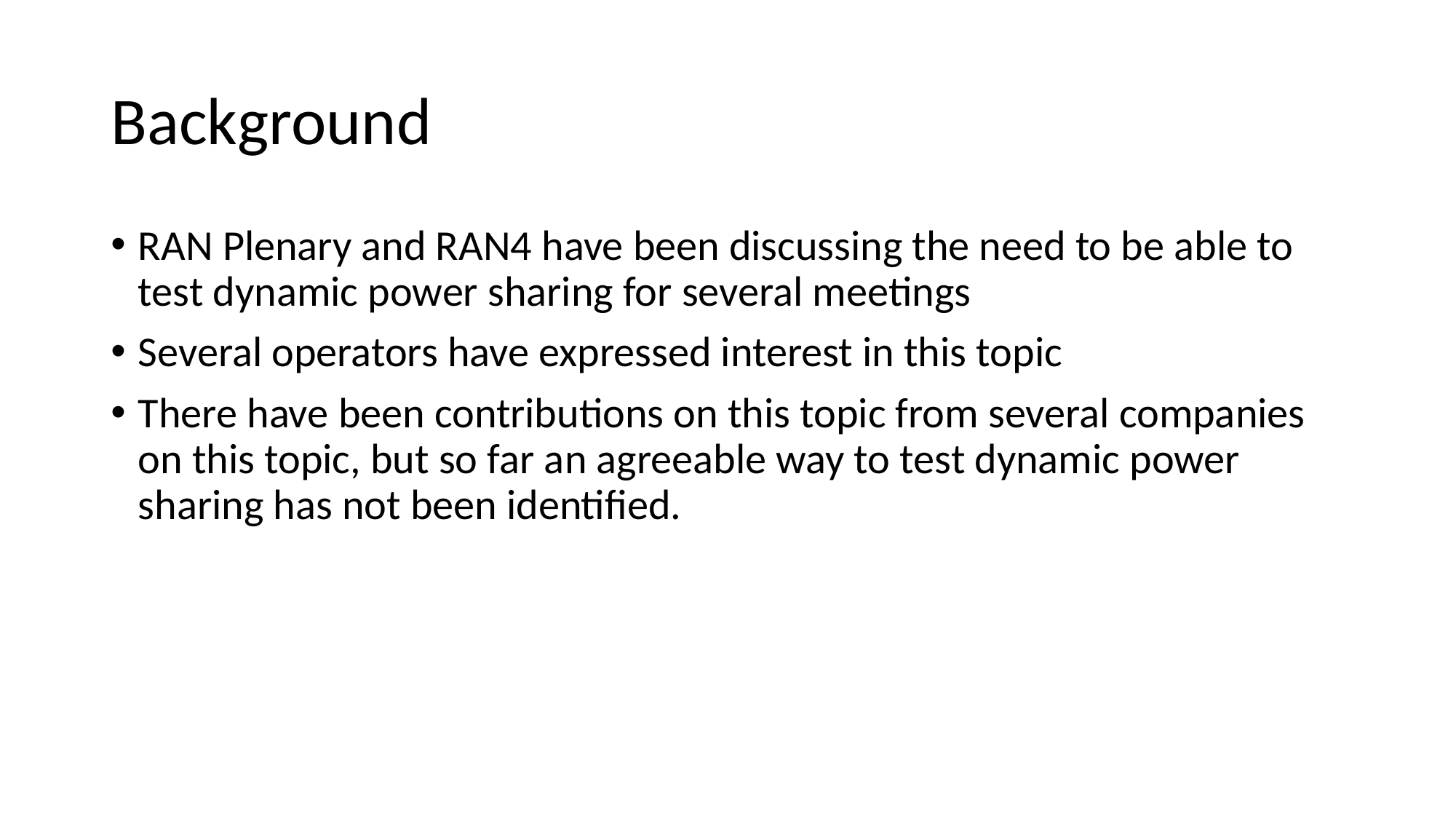

# Background
RAN Plenary and RAN4 have been discussing the need to be able to test dynamic power sharing for several meetings
Several operators have expressed interest in this topic
There have been contributions on this topic from several companies on this topic, but so far an agreeable way to test dynamic power sharing has not been identified.